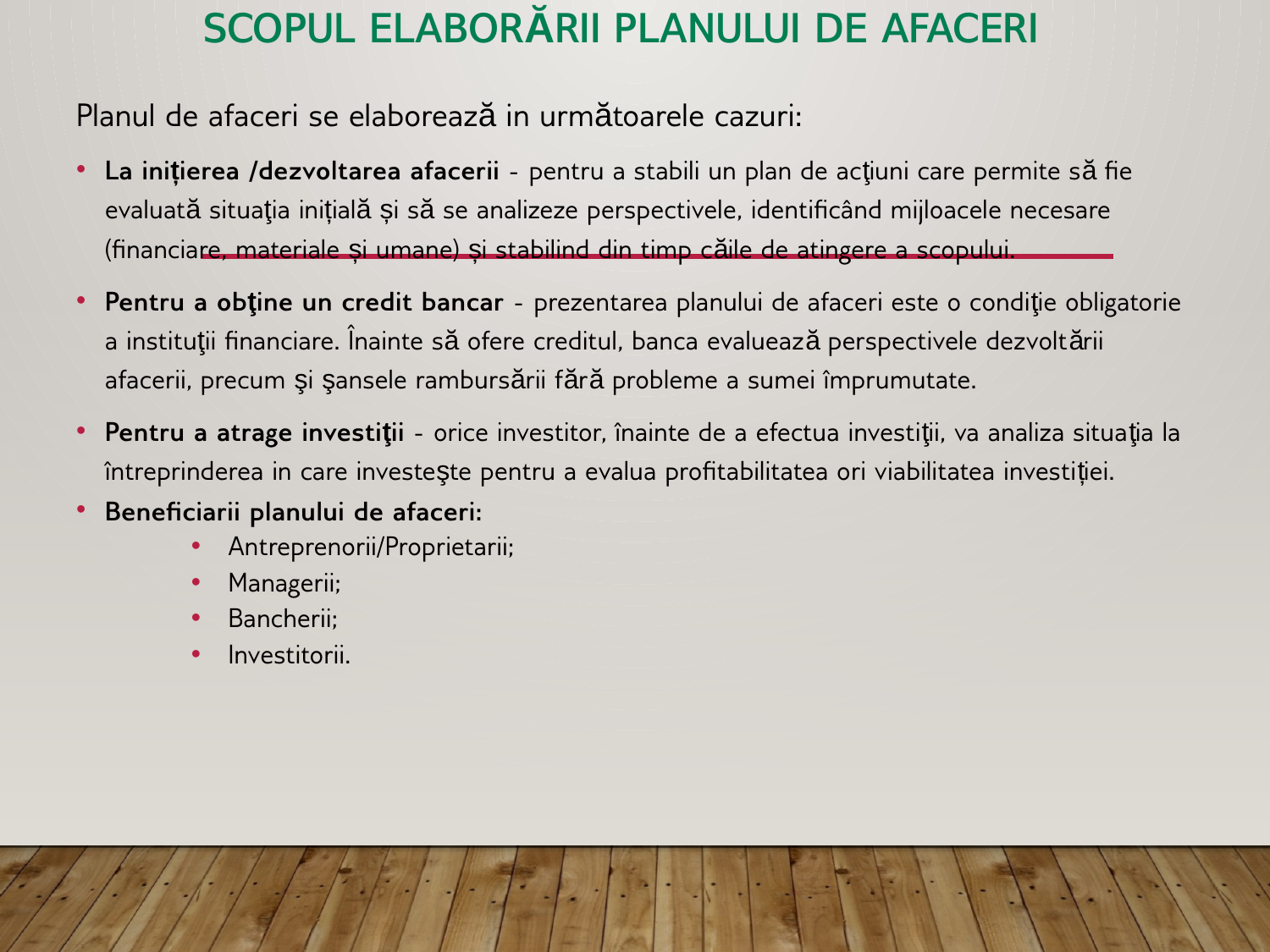

# SCOPUL ELABORĂRII PLANULUI DE AFACERI
Planul de afaceri se elaborează in următoarele cazuri:
La inițierea /dezvoltarea afacerii - pentru a stabili un plan de acţiuni care permite să fie evaluată situaţia inițială și să se analizeze perspectivele, identificând mijloacele necesare (financiare, materiale și umane) și stabilind din timp căile de atingere a scopului.
Pentru a obţine un credit bancar - prezentarea planului de afaceri este o condiţie obligatorie a instituţii financiare. Înainte să ofere creditul, banca evaluează perspectivele dezvoltării afacerii, precum şi şansele rambursării fără probleme a sumei împrumutate.
Pentru a atrage investiţii - orice investitor, înainte de a efectua investiţii, va analiza situaţia la întreprinderea in care investeşte pentru a evalua profitabilitatea ori viabilitatea investiției.
Beneficiarii planului de afaceri:
 Antreprenorii/Proprietarii;
 Managerii;
 Bancherii;
 Investitorii.